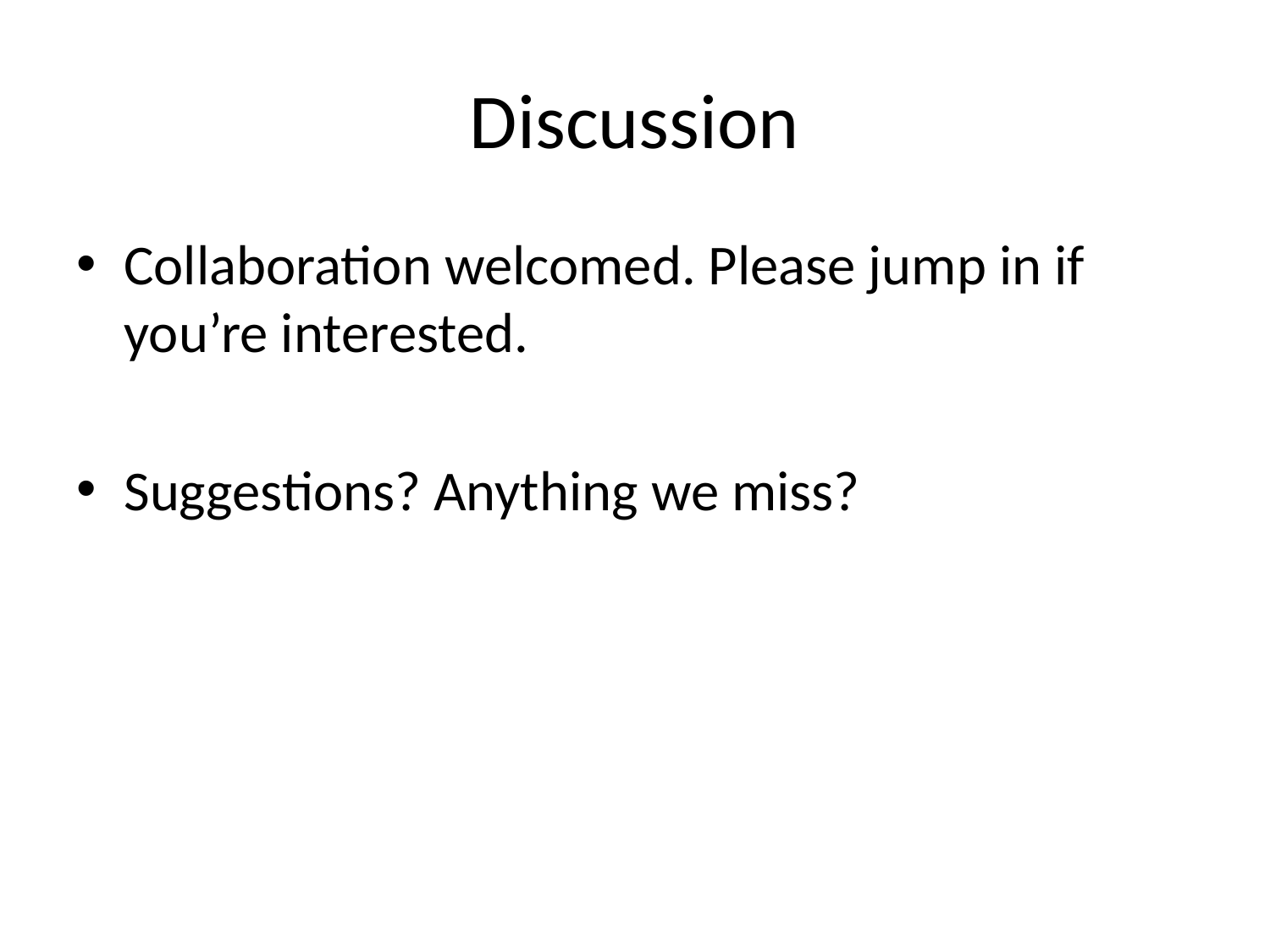

# Discussion
Collaboration welcomed. Please jump in if you’re interested.

Suggestions? Anything we miss?